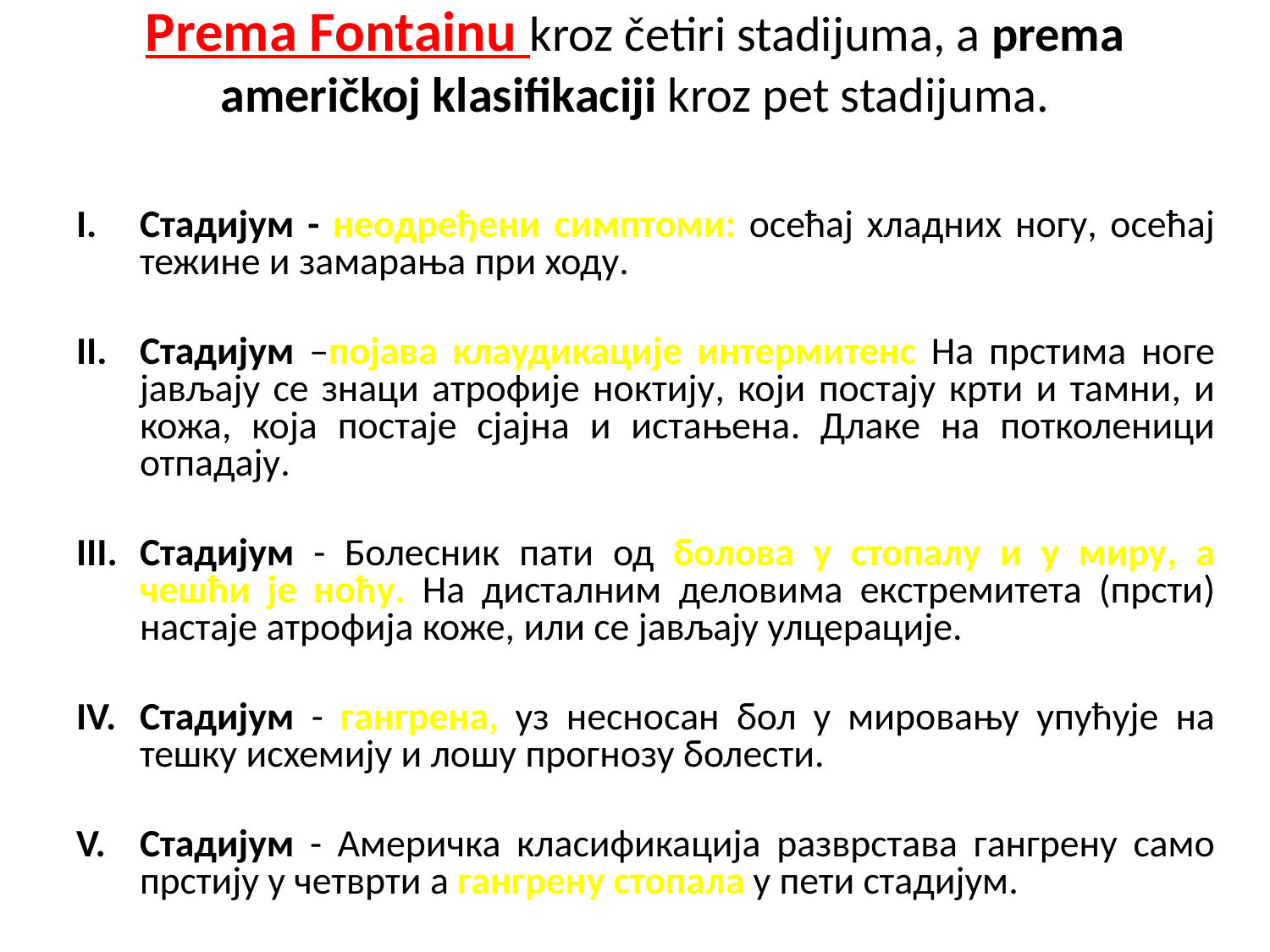

# Prema Fontainu kroz četiri stadijuma, a prema američkoj klasifikaciji kroz pet stadijuma.
Стадијум - неодређени симптоми: осећај хладних ногу, осећај тежине и замарања при ходу.

Стадијум –појава клаудикације интермитенс На прстима ноге јављају се знаци атрофије ноктију, који постају крти и тамни, и кожа, која постаје сјајна и истањена. Длаке на потколеници отпадају.

Стадијум - Болесник пати од болова у стопалу и у миру, а чешћи је ноћу. На дисталним деловима екстремитета (прсти) настаје атрофија коже, или се јављају улцерације.

Стадијум - гангрена, уз несносан бол у мировању упућује на тешку исхемију и лошу прогнозу болести.

Стадијум - Америчка класификација разврстава гангрену само прстију у четврти а гангрену стопала у пети стадијум.